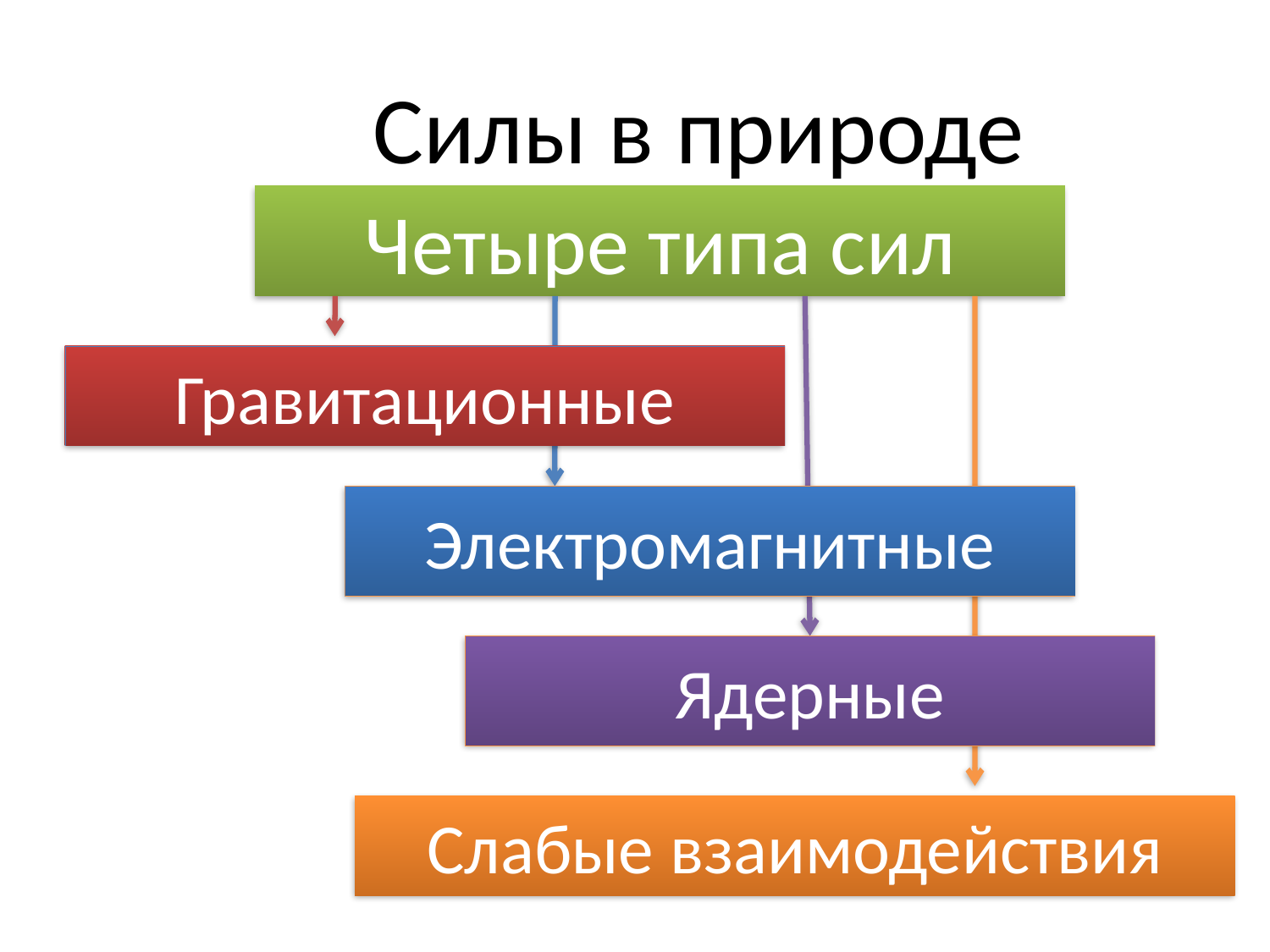

# Силы в природе
Четыре типа сил
Гравитационные
Электромагнитные
Ядерные
Слабые взаимодействия